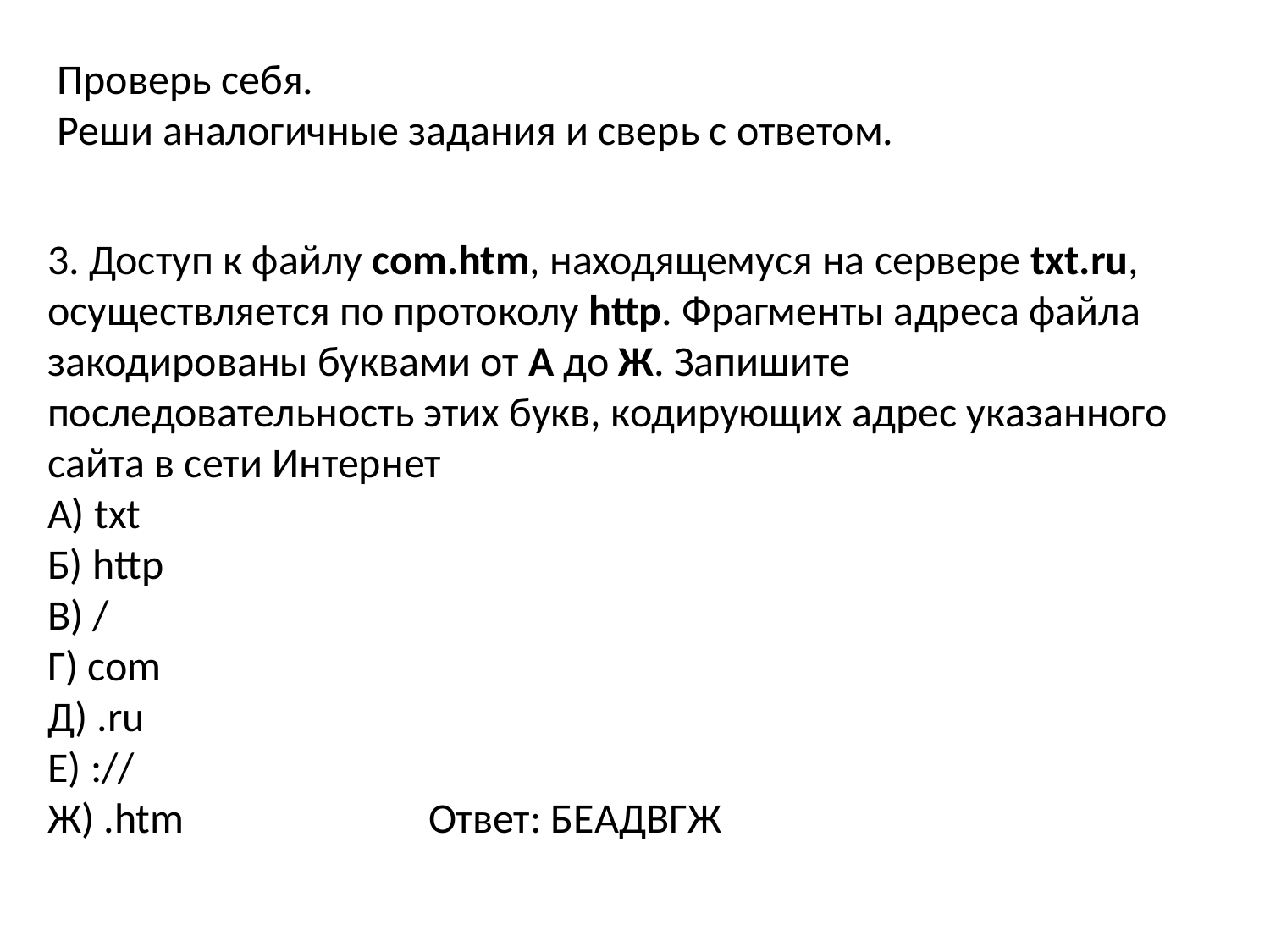

Проверь себя.
Реши аналогичные задания и сверь с ответом.
3. Доступ к файлу com.htm, находящемуся на сервере txt.ru, осуществляется по протоколу http. Фрагменты адреса файла закодированы буквами от А до Ж. Запишите последовательность этих букв, кодирующих адрес указанного сайта в сети Интернет
А) txt
Б) http
В) /
Г) com
Д) .ru
Е) ://
Ж) .htm 		Ответ: БЕАДВГЖ